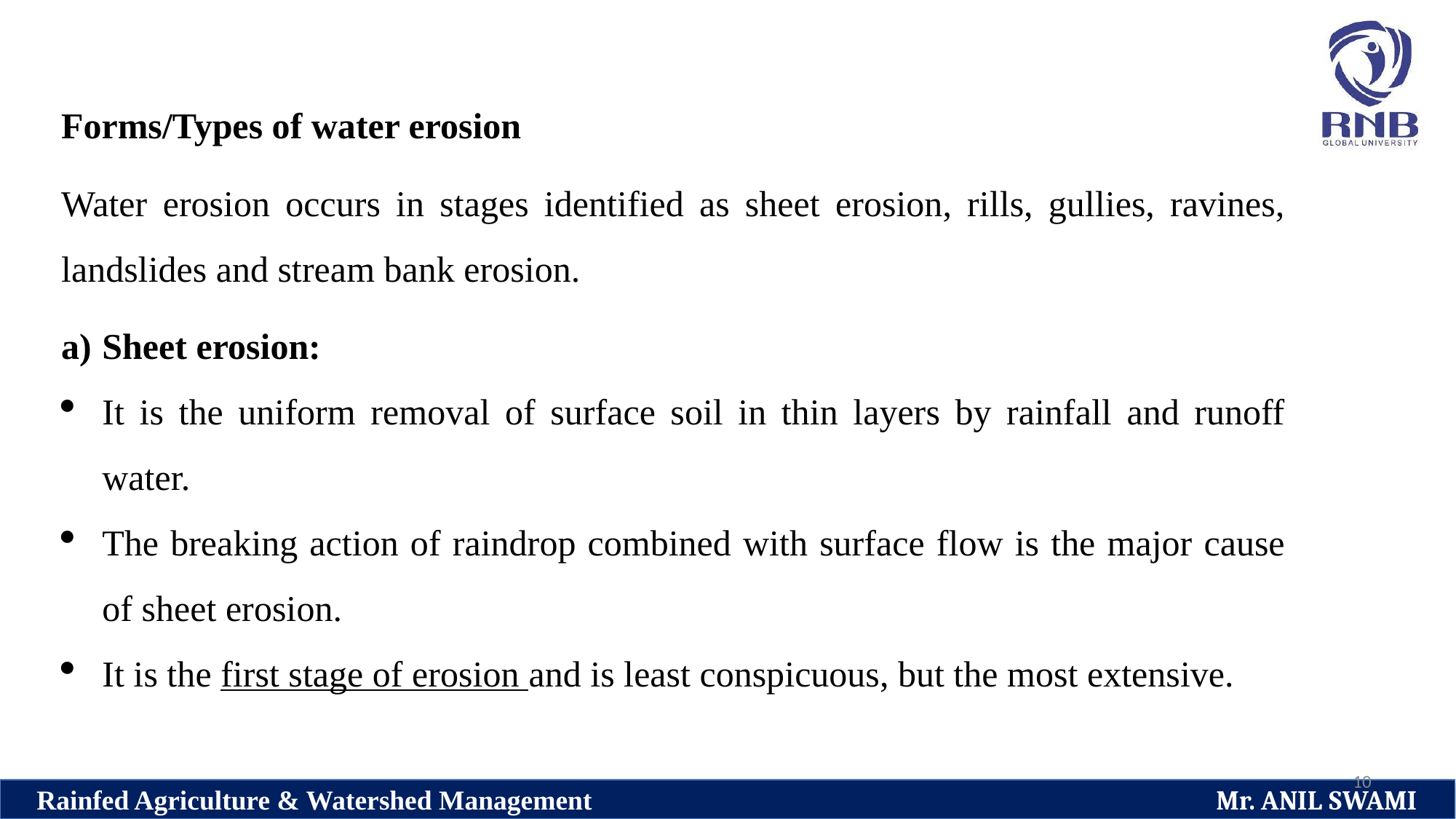

Forms/Types of water erosion
Water erosion occurs in stages identified as sheet erosion, rills, gullies, ravines, landslides and stream bank erosion.
Sheet erosion:
It is the uniform removal of surface soil in thin layers by rainfall and runoff water.
The breaking action of raindrop combined with surface flow is the major cause of sheet erosion.
It is the first stage of erosion and is least conspicuous, but the most extensive.
10